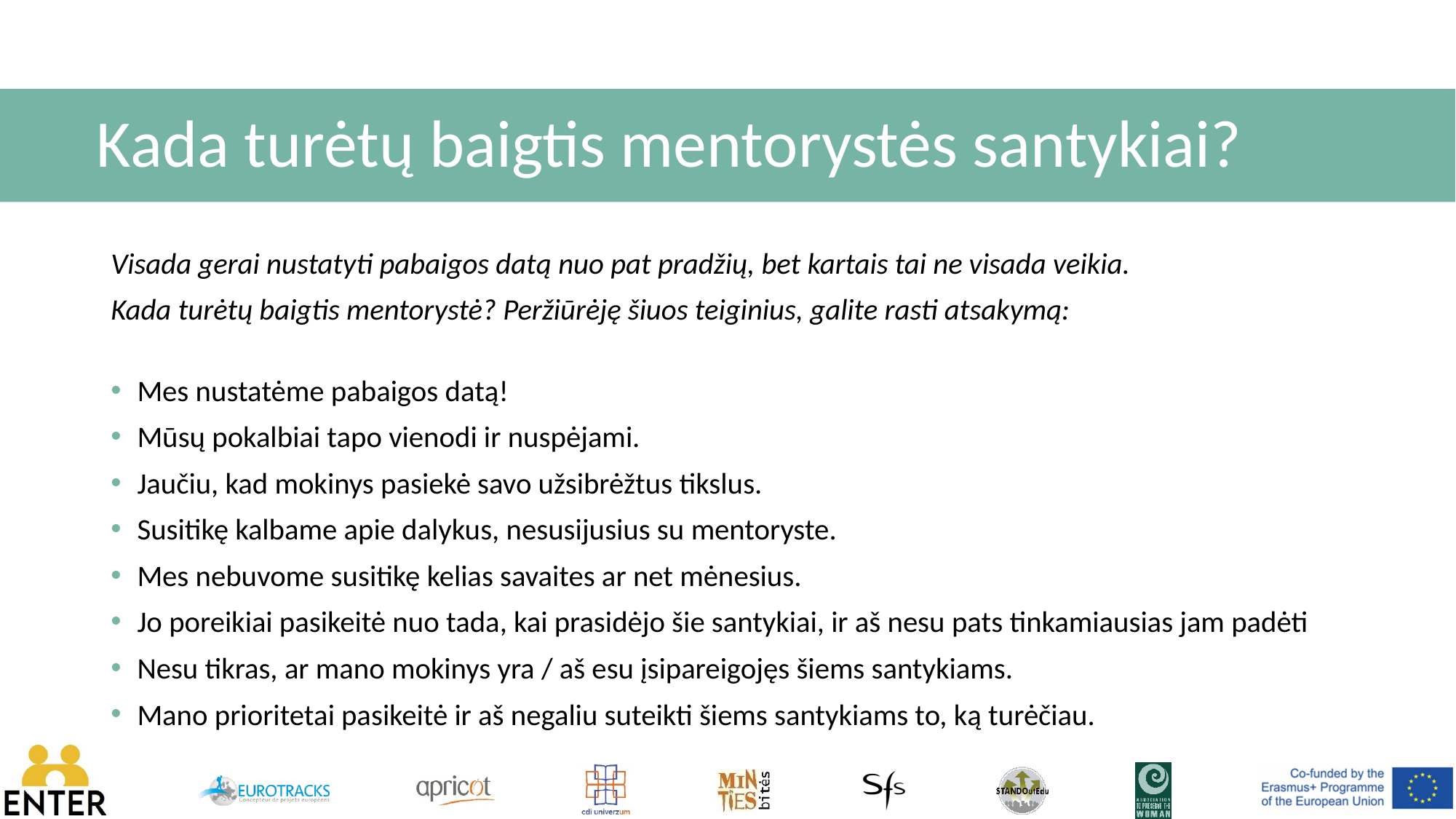

# Kada turėtų baigtis mentorystės santykiai?
Visada gerai nustatyti pabaigos datą nuo pat pradžių, bet kartais tai ne visada veikia.
Kada turėtų baigtis mentorystė? Peržiūrėję šiuos teiginius, galite rasti atsakymą:

Mes nustatėme pabaigos datą!
Mūsų pokalbiai tapo vienodi ir nuspėjami.
Jaučiu, kad mokinys pasiekė savo užsibrėžtus tikslus.
Susitikę kalbame apie dalykus, nesusijusius su mentoryste.
Mes nebuvome susitikę kelias savaites ar net mėnesius.
Jo poreikiai pasikeitė nuo tada, kai prasidėjo šie santykiai, ir aš nesu pats tinkamiausias jam padėti
Nesu tikras, ar mano mokinys yra / aš esu įsipareigojęs šiems santykiams.
Mano prioritetai pasikeitė ir aš negaliu suteikti šiems santykiams to, ką turėčiau.